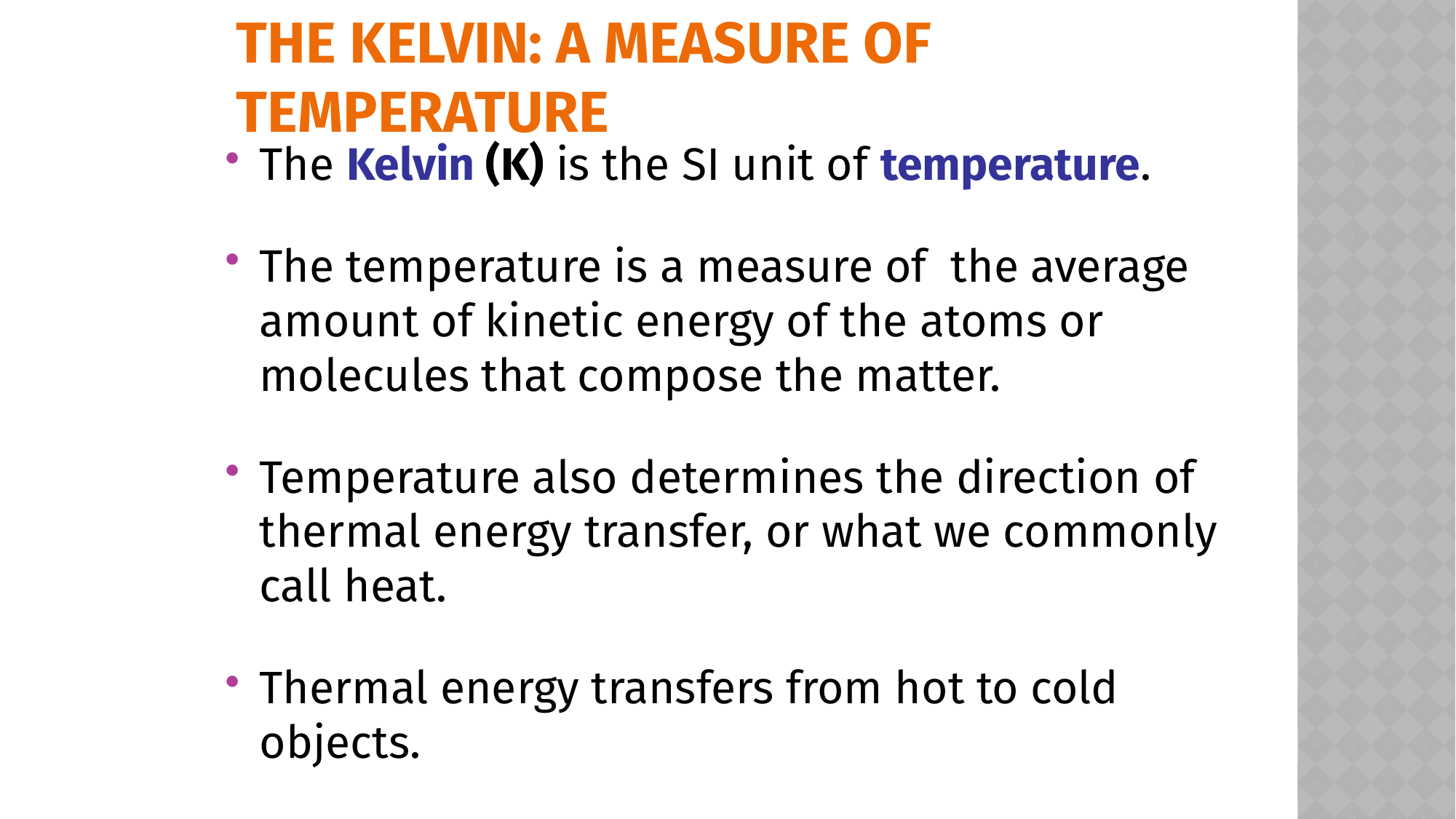

# The Kelvin: A Measure of Temperature
The Kelvin (K) is the SI unit of temperature.

The temperature is a measure of  the average amount of kinetic energy of the atoms or molecules that compose the matter.

Temperature also determines the direction of thermal energy transfer, or what we commonly call heat.

Thermal energy transfers from hot to cold objects.